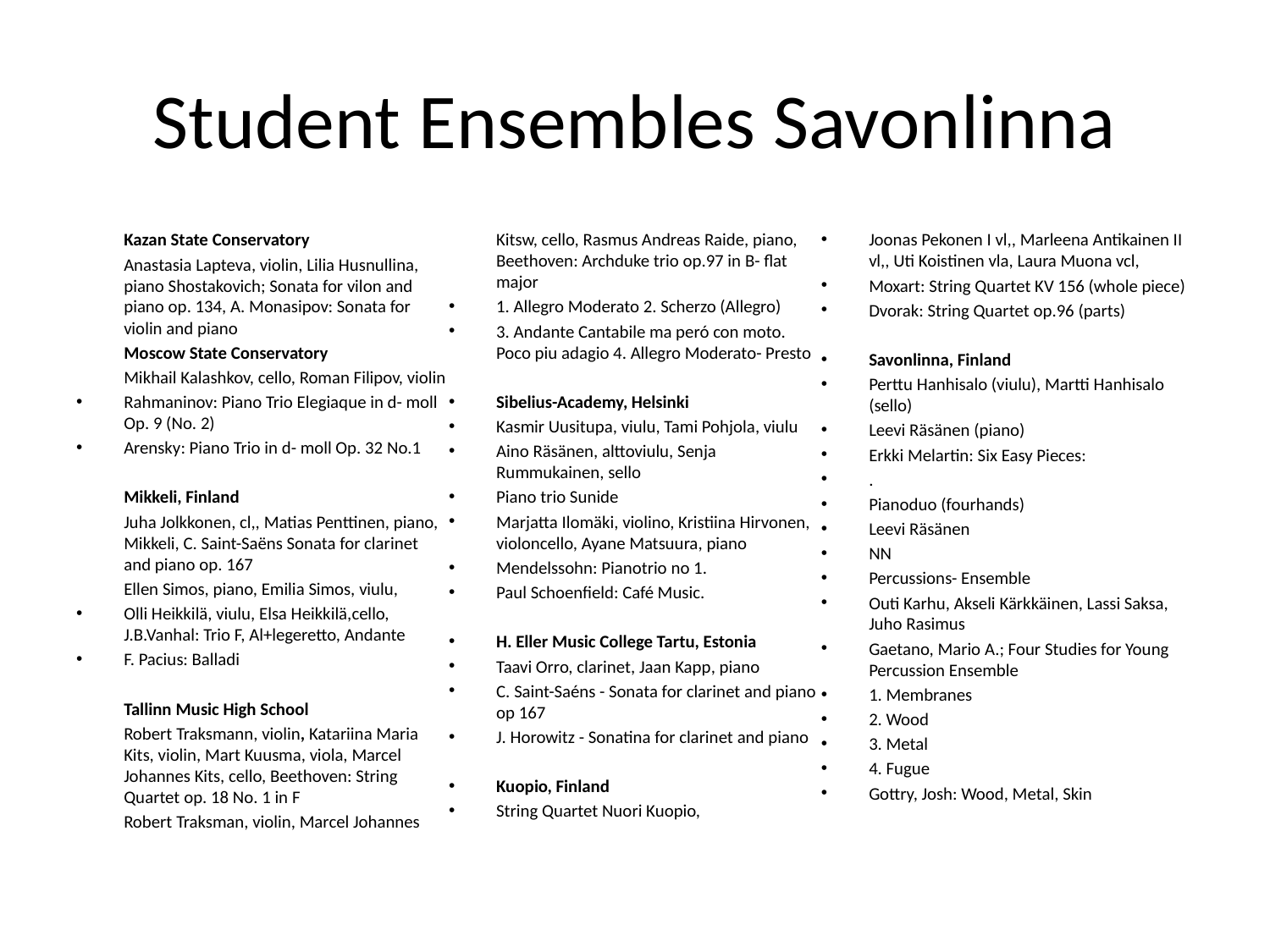

# Student Ensembles Savonlinna
	Kazan State Conservatory
	Anastasia Lapteva, violin, Lilia Husnullina, piano Shostakovich; Sonata for vilon and piano op. 134, A. Monasipov: Sonata for violin and piano
	Moscow State Conservatory
	Mikhail Kalashkov, cello, Roman Filipov, violin
Rahmaninov: Piano Trio Elegiaque in d- moll Op. 9 (No. 2)
Arensky: Piano Trio in d- moll Op. 32 No.1

	Mikkeli, Finland
	Juha Jolkkonen, cl,, Matias Penttinen, piano, Mikkeli, C. Saint-Saëns Sonata for clarinet and piano op. 167
	Ellen Simos, piano, Emilia Simos, viulu,
Olli Heikkilä, viulu, Elsa Heikkilä,cello, J.B.Vanhal: Trio F, Al+legeretto, Andante
F. Pacius: Balladi

	Tallinn Music High School
	Robert Traksmann, violin, Katariina Maria Kits, violin, Mart Kuusma, viola, Marcel Johannes Kits, cello, Beethoven: String Quartet op. 18 No. 1 in F
	Robert Traksman, violin, Marcel Johannes Kitsw, cello, Rasmus Andreas Raide, piano, Beethoven: Archduke trio op.97 in B- flat major
1. Allegro Moderato 2. Scherzo (Allegro)
3. Andante Cantabile ma peró con moto. Poco piu adagio 4. Allegro Moderato- Presto

Sibelius-Academy, Helsinki
Kasmir Uusitupa, viulu, Tami Pohjola, viulu
Aino Räsänen, alttoviulu, Senja Rummukainen, sello
Piano trio Sunide
Marjatta Ilomäki, violino, Kristiina Hirvonen, violoncello, Ayane Matsuura, piano
Mendelssohn: Pianotrio no 1.
Paul Schoenfield: Café Music.

H. Eller Music College Tartu, Estonia
Taavi Orro, clarinet, Jaan Kapp, piano
C. Saint-Saéns - Sonata for clarinet and piano op 167
J. Horowitz - Sonatina for clarinet and piano

Kuopio, Finland
String Quartet Nuori Kuopio,
Joonas Pekonen I vl,, Marleena Antikainen II vl,, Uti Koistinen vla, Laura Muona vcl,
Moxart: String Quartet KV 156 (whole piece)
Dvorak: String Quartet op.96 (parts)

Savonlinna, Finland
Perttu Hanhisalo (viulu), Martti Hanhisalo (sello)
Leevi Räsänen (piano)
Erkki Melartin: Six Easy Pieces:
.
Pianoduo (fourhands)
Leevi Räsänen
NN
Percussions- Ensemble
Outi Karhu, Akseli Kärkkäinen, Lassi Saksa, Juho Rasimus
Gaetano, Mario A.; Four Studies for Young Percussion Ensemble
1. Membranes
2. Wood
3. Metal
4. Fugue
Gottry, Josh: Wood, Metal, Skin